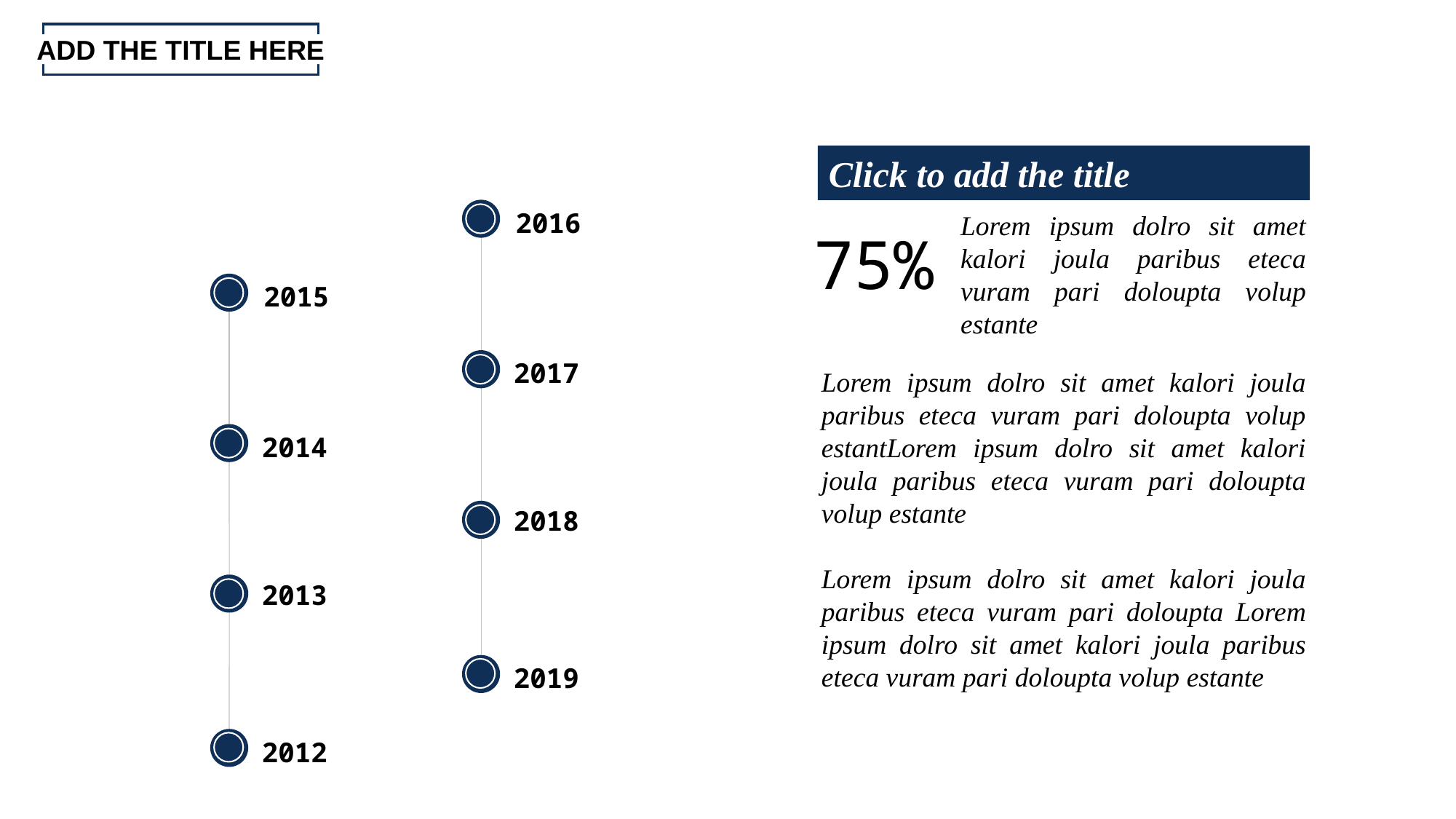

ADD THE TITLE HERE
Click to add the title

2016
Lorem ipsum dolro sit amet kalori joula paribus eteca vuram pari doloupta volup estante
Lorem ipsum dolro sit amet kalori joula paribus eteca vuram pari doloupta volup estantLorem ipsum dolro sit amet kalori joula paribus eteca vuram pari doloupta volup estante

Lorem ipsum dolro sit amet kalori joula paribus eteca vuram pari doloupta Lorem ipsum dolro sit amet kalori joula paribus eteca vuram pari doloupta volup estante

75%

2015

2017

2014
2018

2013

2019

2012